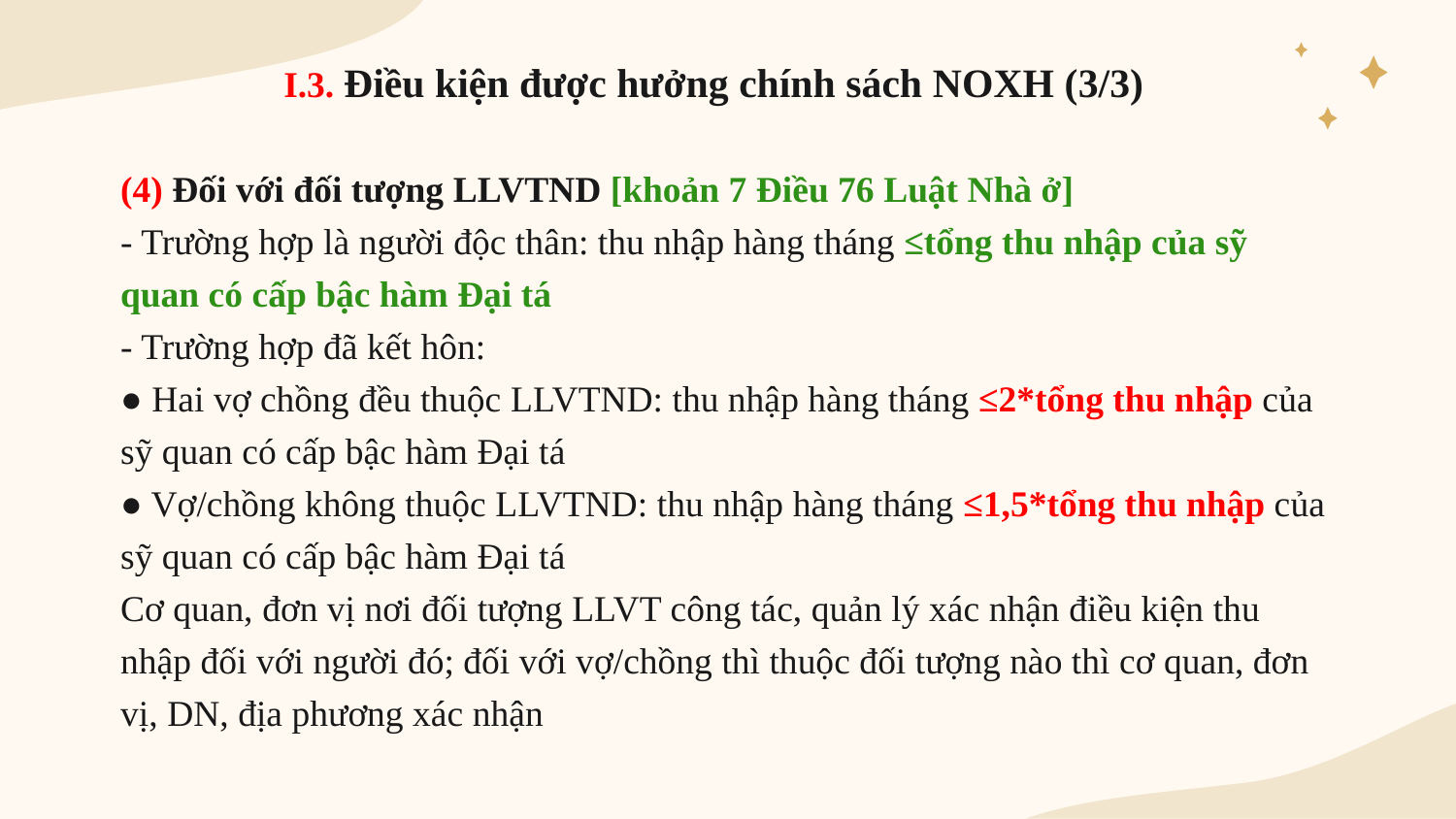

I.3. Điều kiện được hưởng chính sách NOXH (3/3)

# (4) Đối với đối tượng LLVTND [khoản 7 Điều 76 Luật Nhà ở] - Trường hợp là người độc thân: thu nhập hàng tháng ≤tổng thu nhập của sỹ quan có cấp bậc hàm Đại tá - Trường hợp đã kết hôn: ● Hai vợ chồng đều thuộc LLVTND: thu nhập hàng tháng ≤2*tổng thu nhập của sỹ quan có cấp bậc hàm Đại tá ● Vợ/chồng không thuộc LLVTND: thu nhập hàng tháng ≤1,5*tổng thu nhập của sỹ quan có cấp bậc hàm Đại tá Cơ quan, đơn vị nơi đối tượng LLVT công tác, quản lý xác nhận điều kiện thu nhập đối với người đó; đối với vợ/chồng thì thuộc đối tượng nào thì cơ quan, đơn vị, DN, địa phương xác nhận